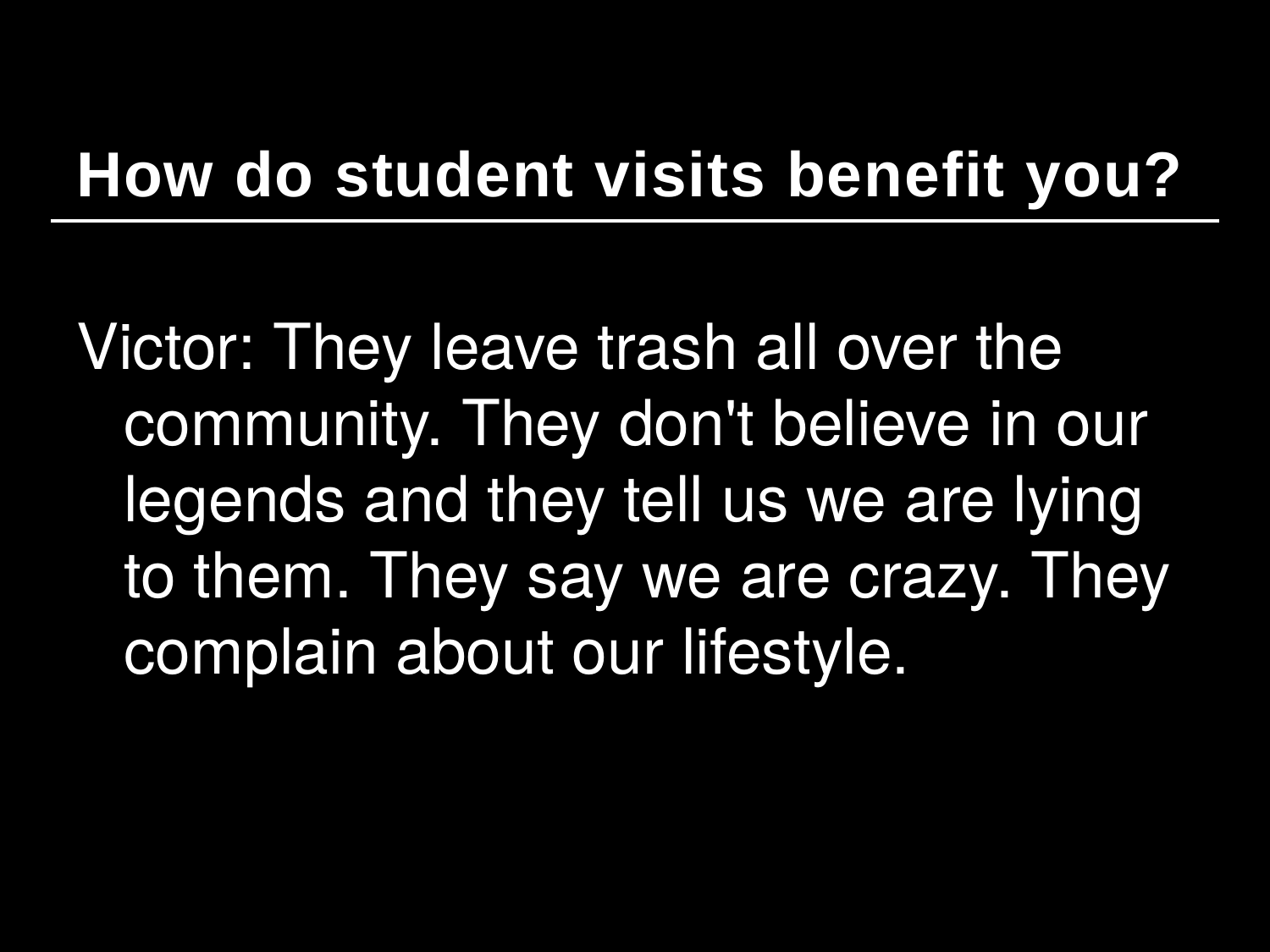

# How do student visits benefit you?
Victor: They leave trash all over the community. They don't believe in our legends and they tell us we are lying to them. They say we are crazy. They complain about our lifestyle.